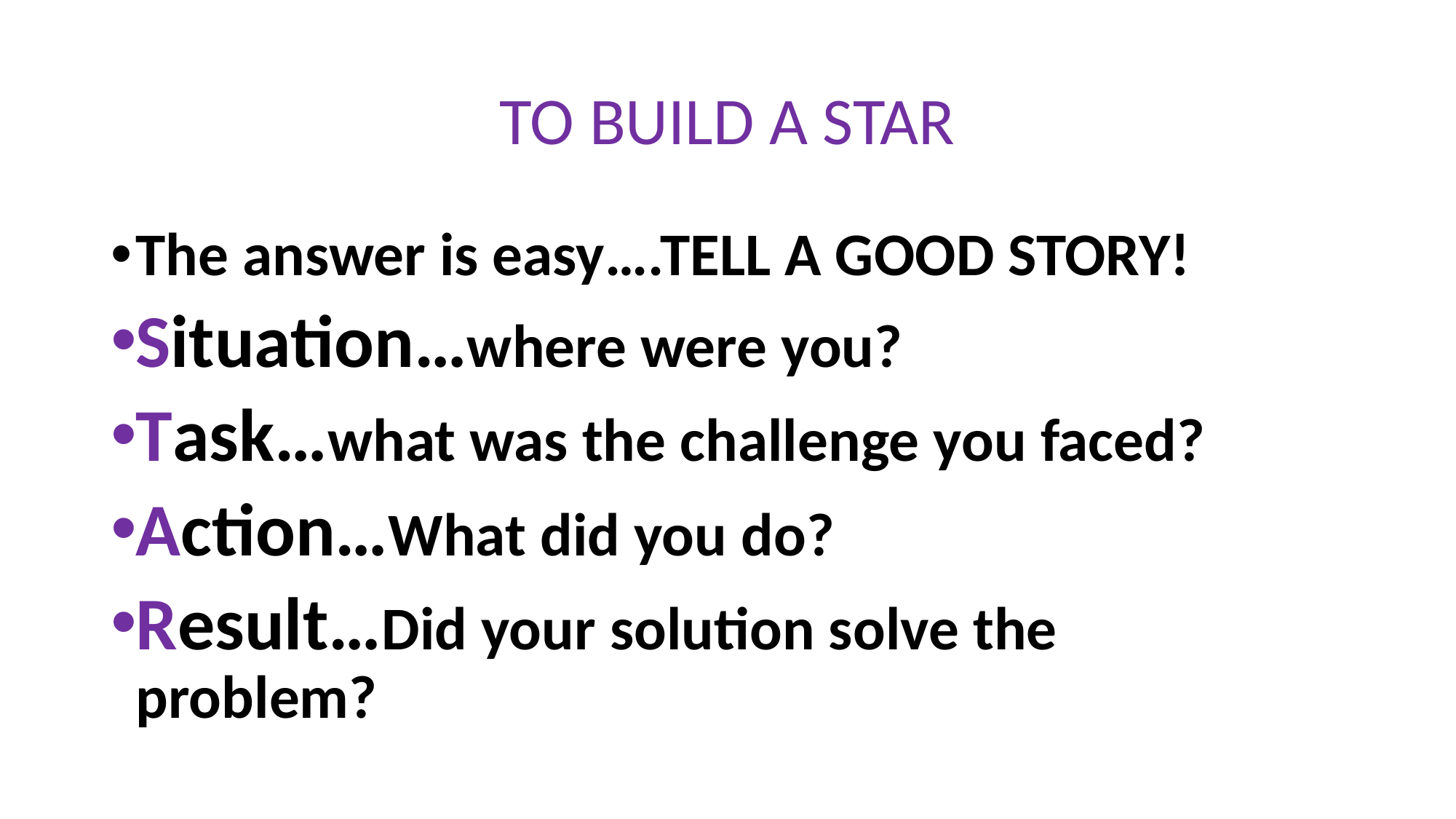

# TO BUILD A STAR
The answer is easy….TELL A GOOD STORY!
Situation…where were you?
Task…what was the challenge you faced?
Action…What did you do?
Result…Did your solution solve the      				problem?